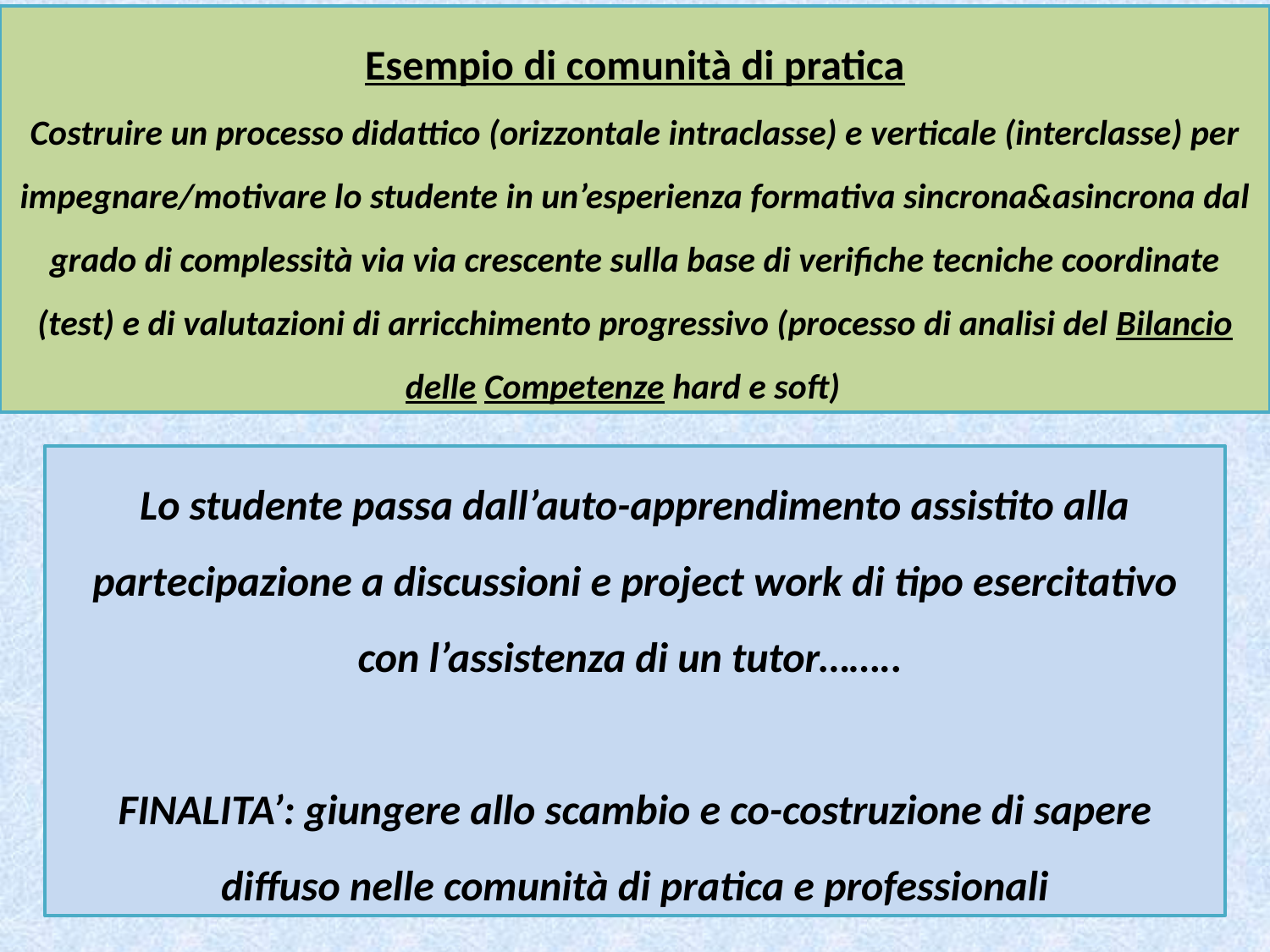

Esempio di comunità di pratica
Costruire un processo didattico (orizzontale intraclasse) e verticale (interclasse) per impegnare/motivare lo studente in un’esperienza formativa sincrona&asincrona dal grado di complessità via via crescente sulla base di verifiche tecniche coordinate (test) e di valutazioni di arricchimento progressivo (processo di analisi del Bilancio delle Competenze hard e soft)
Lo studente passa dall’auto-apprendimento assistito alla partecipazione a discussioni e project work di tipo esercitativo con l’assistenza di un tutor……..

FINALITA’: giungere allo scambio e co-costruzione di sapere diffuso nelle comunità di pratica e professionali